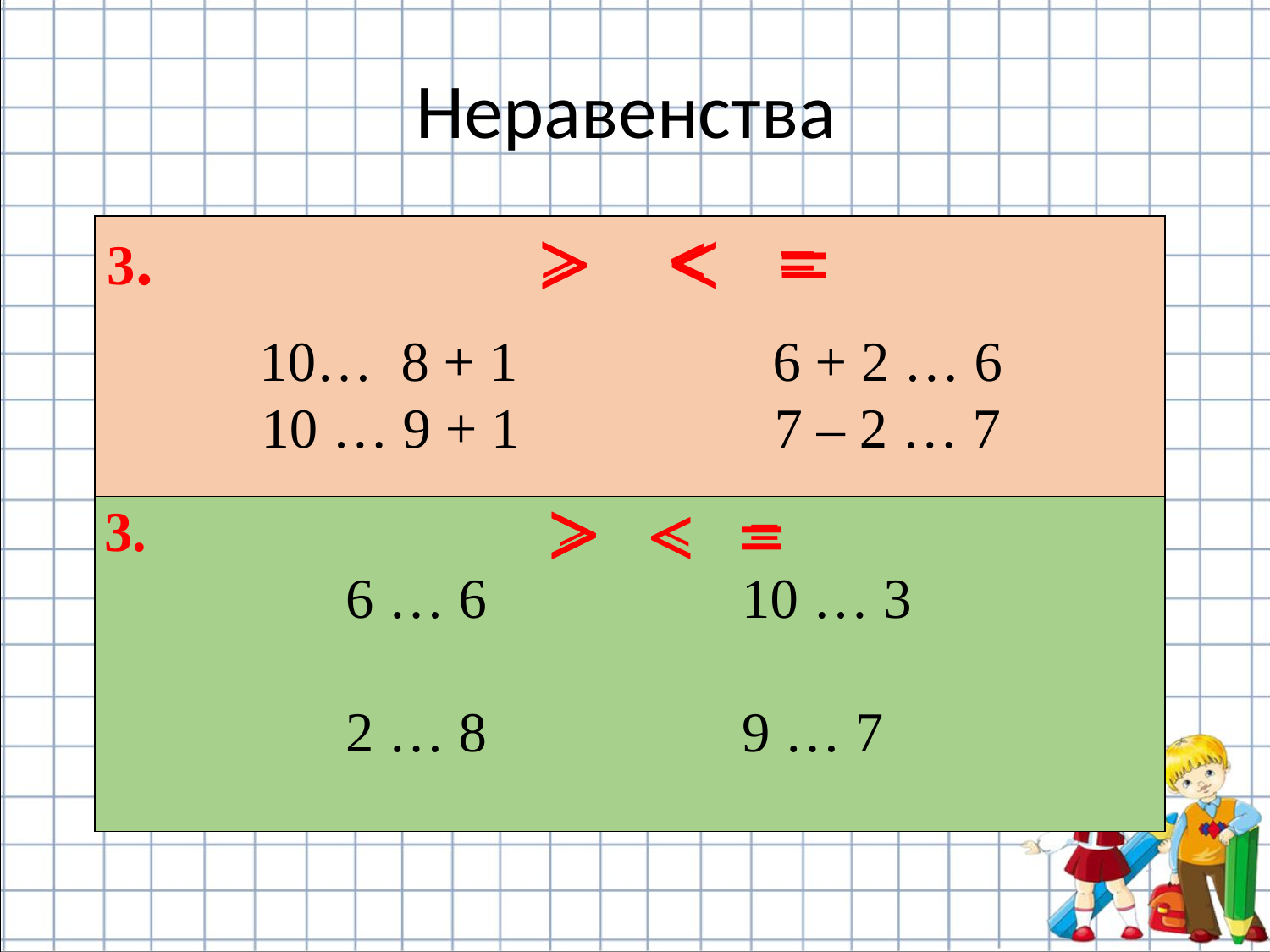

# Неравенства
>
>
<
=
| 3. > < = 10… 8 + 1 6 + 2 … 6 10 … 9 + 1 7 – 2 … 7 |
| --- |
| 3. > < = 6 … 6 10 … 3 2 … 8 9 … 7 |
>
>
<
=